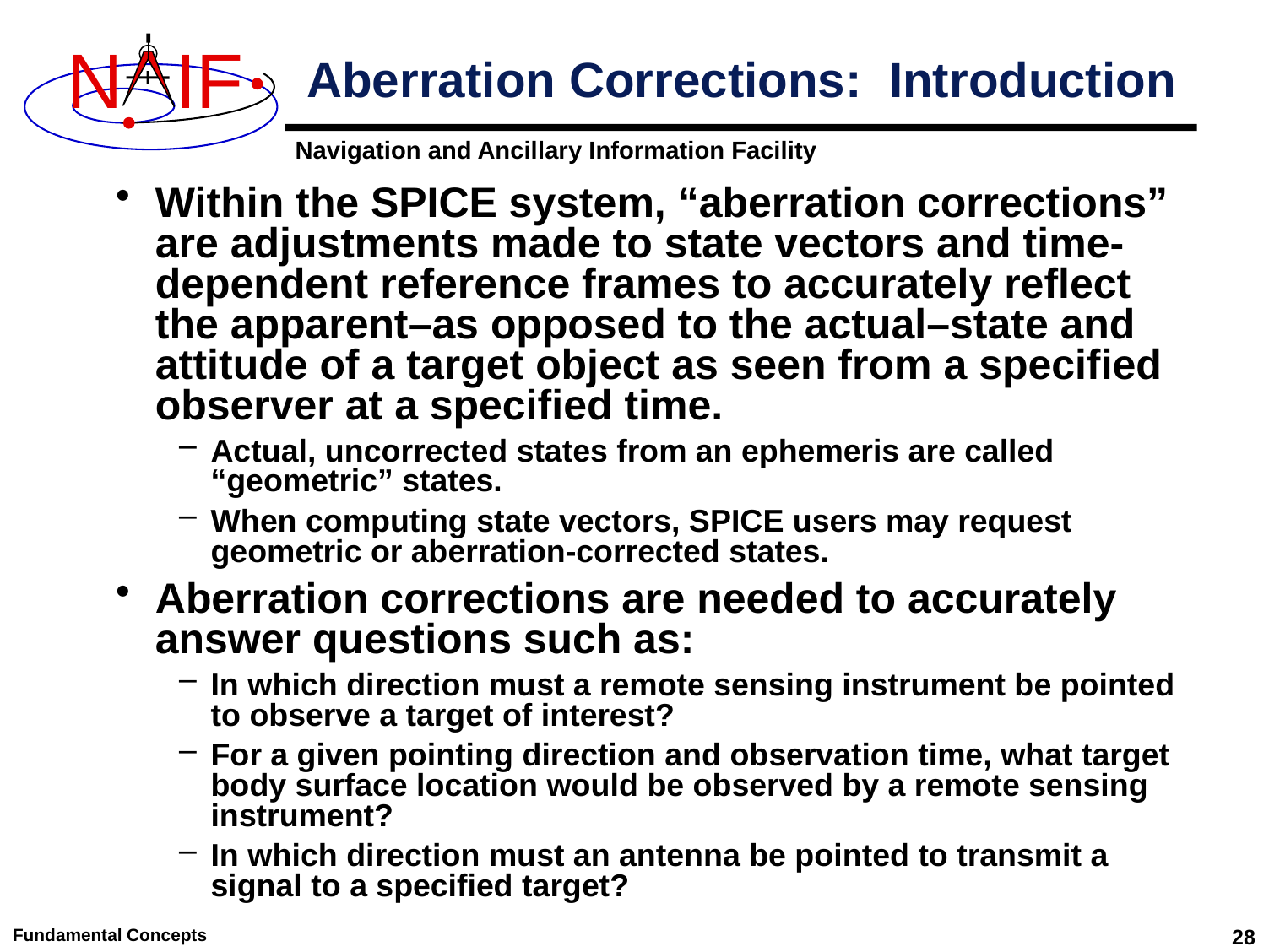

# Aberration Corrections:  Introduction
Within the SPICE system, “aberration corrections” are adjustments made to state vectors and time-dependent reference frames to accurately reflect the apparent–as opposed to the actual–state and attitude of a target object as seen from a specified observer at a specified time.
Actual, uncorrected states from an ephemeris are called “geometric” states.
When computing state vectors, SPICE users may request geometric or aberration-corrected states.
Aberration corrections are needed to accurately answer questions such as:
In which direction must a remote sensing instrument be pointed to observe a target of interest?
For a given pointing direction and observation time, what target body surface location would be observed by a remote sensing instrument?
In which direction must an antenna be pointed to transmit a signal to a specified target?
Fundamental Concepts
28